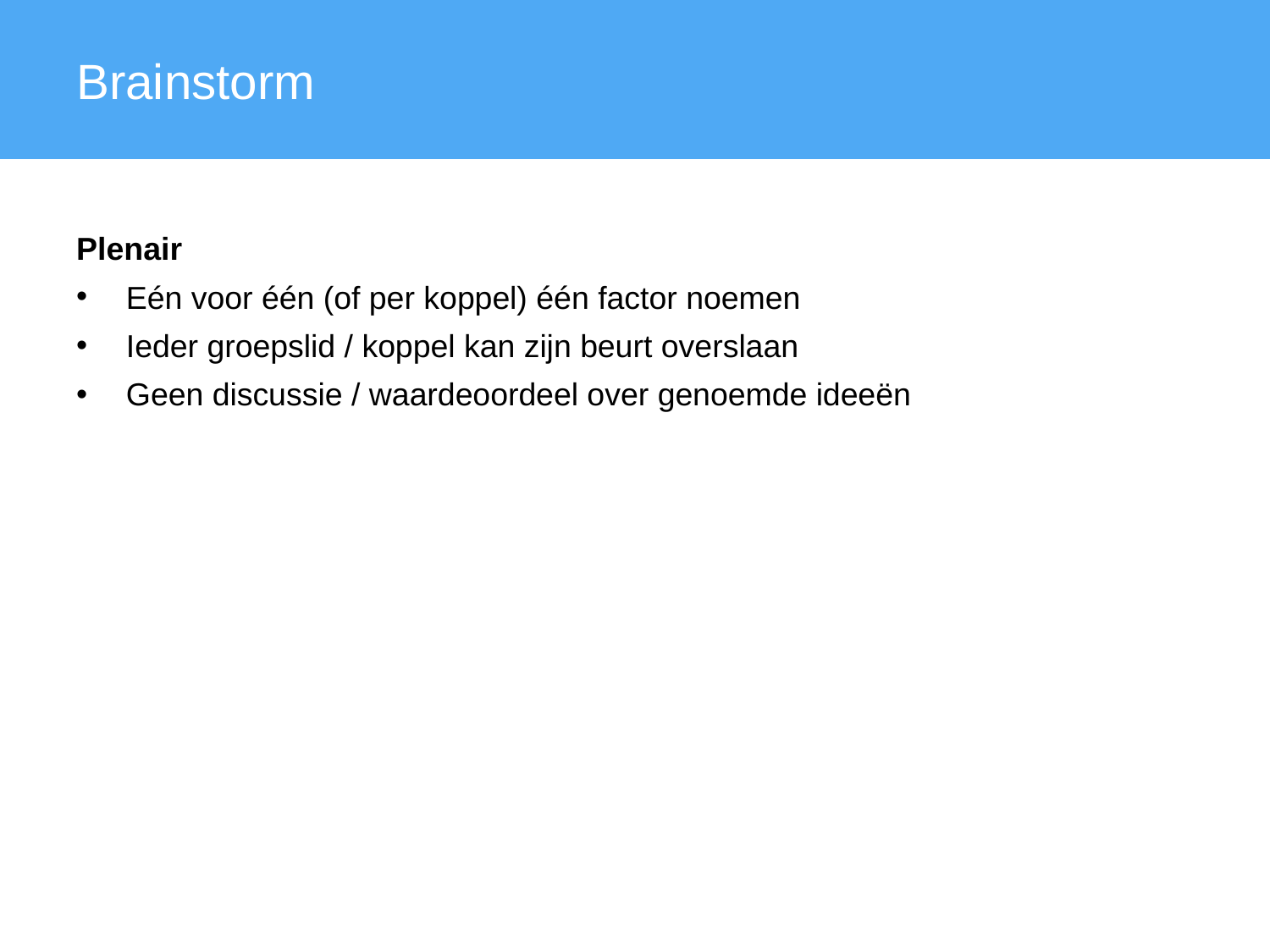

Brainstorm
Plenair
Eén voor één (of per koppel) één factor noemen
Ieder groepslid / koppel kan zijn beurt overslaan
Geen discussie / waardeoordeel over genoemde ideeën